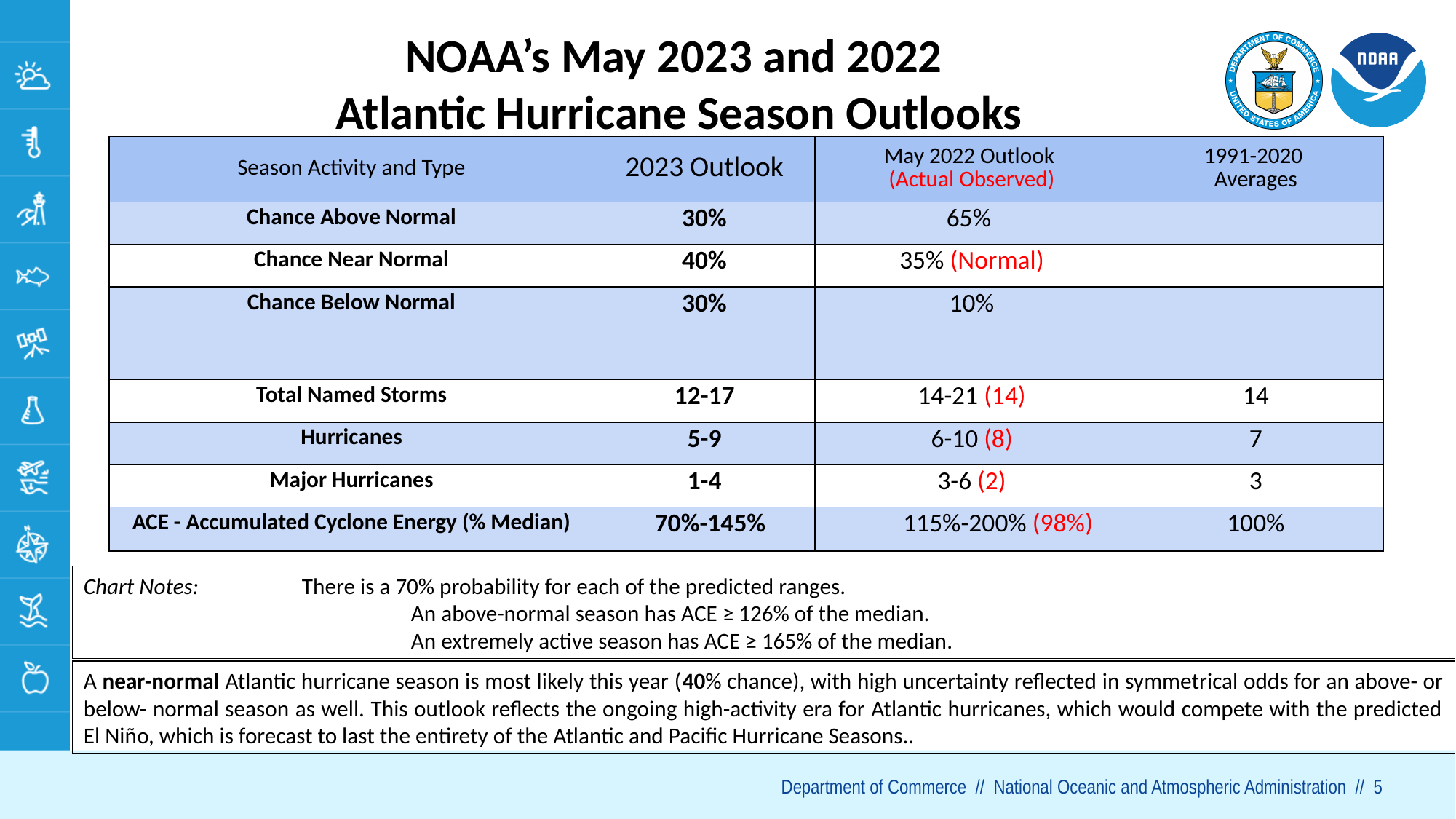

# NOAA’s May 2023 and 2022
Atlantic Hurricane Season Outlooks
| Season Activity and Type | 2023 Outlook | May 2022 Outlook (Actual Observed) | 1991-2020 Averages |
| --- | --- | --- | --- |
| Chance Above Normal | 30% | 65% |  |
| Chance Near Normal | 40% | 35% (Normal) |  |
| Chance Below Normal | 30% | 10% |  |
| Total Named Storms | 12-17 | 14-21 (14) | 14 |
| Hurricanes | 5-9 | 6-10 (8) | 7 |
| Major Hurricanes | 1-4 | 3-6 (2) | 3 |
| ACE - Accumulated Cyclone Energy (% Median) | 70%-145% | 115%-200% (98%) | 100% |
Chart Notes:  	There is a 70% probability for each of the predicted ranges.
			An above-normal season has ACE ≥ 126% of the median.
			An extremely active season has ACE ≥ 165% of the median.
A near-normal Atlantic hurricane season is most likely this year (40% chance), with high uncertainty reflected in symmetrical odds for an above- or below- normal season as well. This outlook reflects the ongoing high-activity era for Atlantic hurricanes, which would compete with the predicted El Niño, which is forecast to last the entirety of the Atlantic and Pacific Hurricane Seasons..